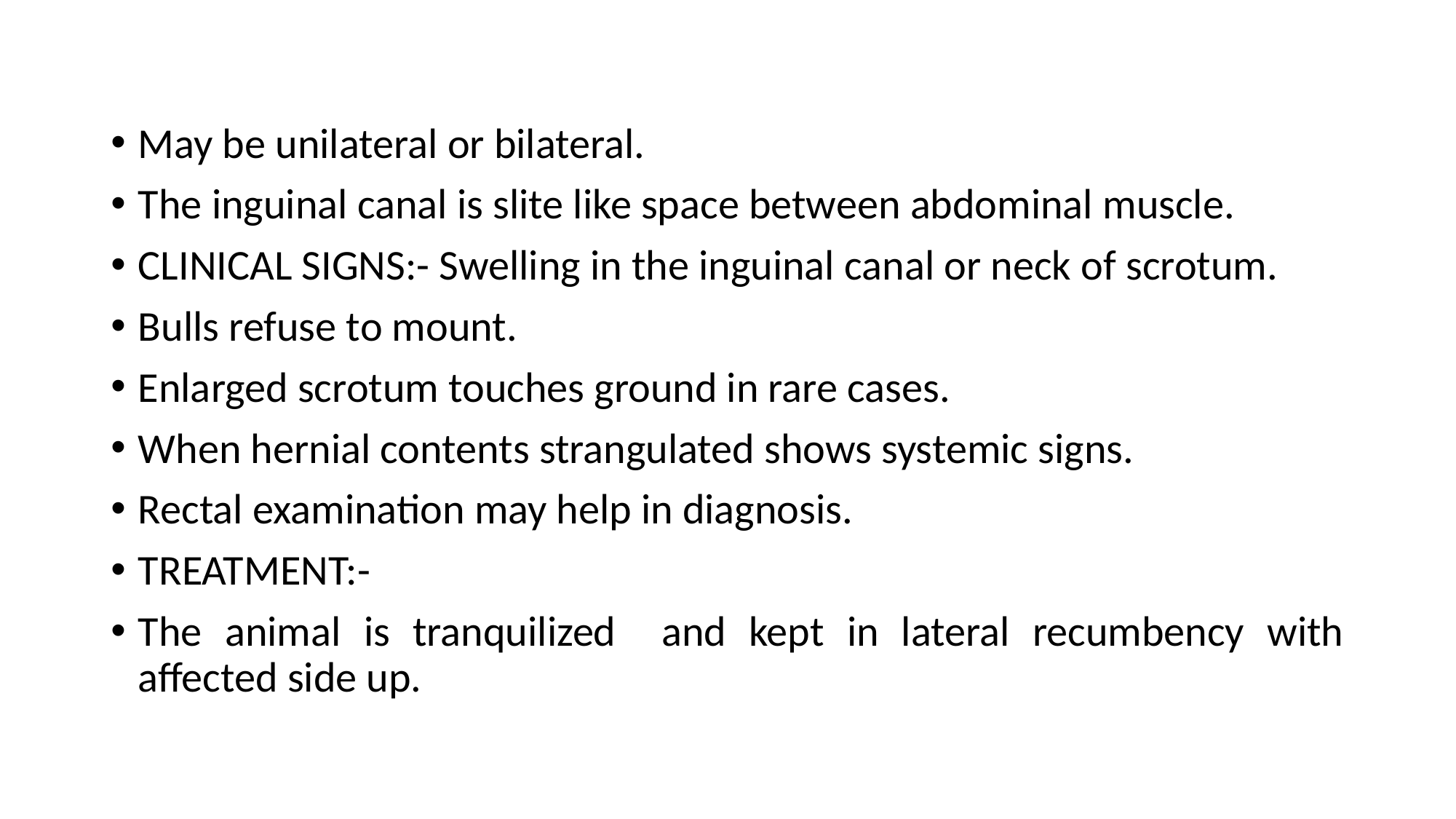

May be unilateral or bilateral.
The inguinal canal is slite like space between abdominal muscle.
CLINICAL SIGNS:- Swelling in the inguinal canal or neck of scrotum.
Bulls refuse to mount.
Enlarged scrotum touches ground in rare cases.
When hernial contents strangulated shows systemic signs.
Rectal examination may help in diagnosis.
TREATMENT:-
The animal is tranquilized  and kept in lateral recumbency with affected side up.